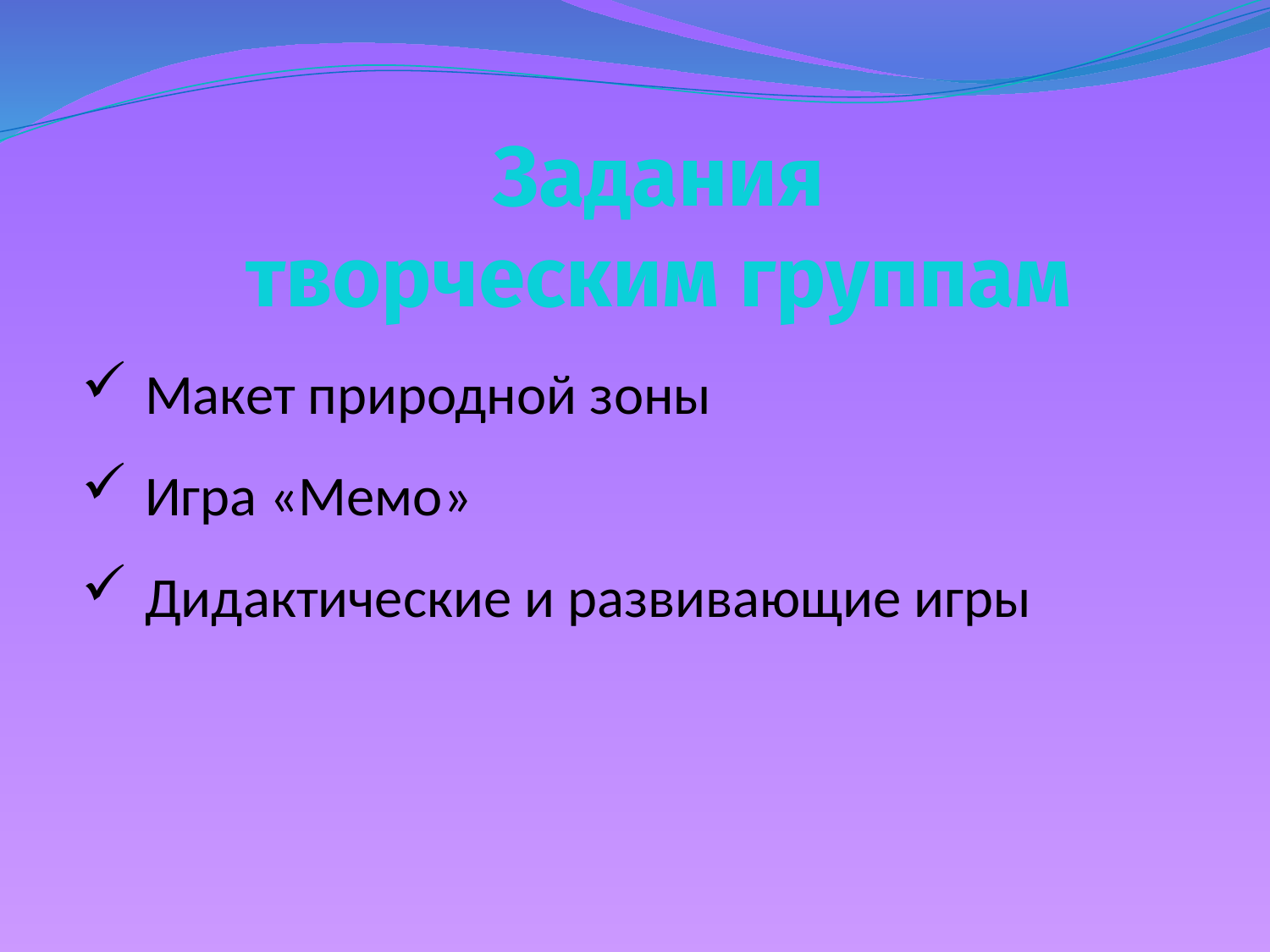

Задания
творческим группам
Макет природной зоны
Игра «Мемо»
Дидактические и развивающие игры